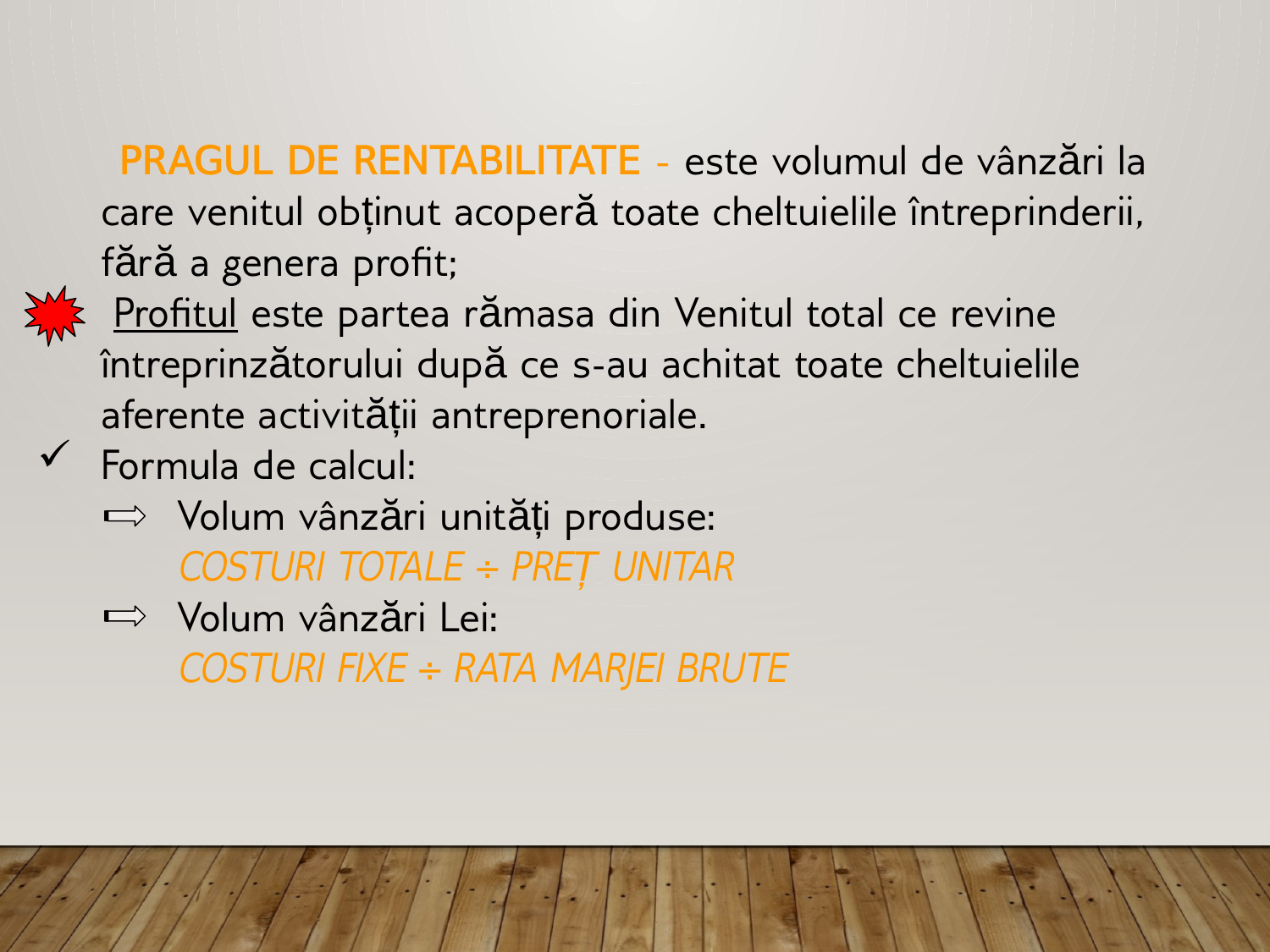

PRAGUL DE RENTABILITATE - este volumul de vânzări la care venitul obținut acoperă toate cheltuielile întreprinderii, fără a genera profit;
      Profitul este partea rămasa din Venitul total ce revine întreprinzătorului după ce s-au achitat toate cheltuielile aferente activității antreprenoriale.
Formula de calcul:
      Volum vânzări unități produse:
      COSTURI TOTALE ÷ PREȚ UNITAR
      Volum vânzări Lei:
      COSTURI FIXE ÷ RATA MARJEI BRUTE